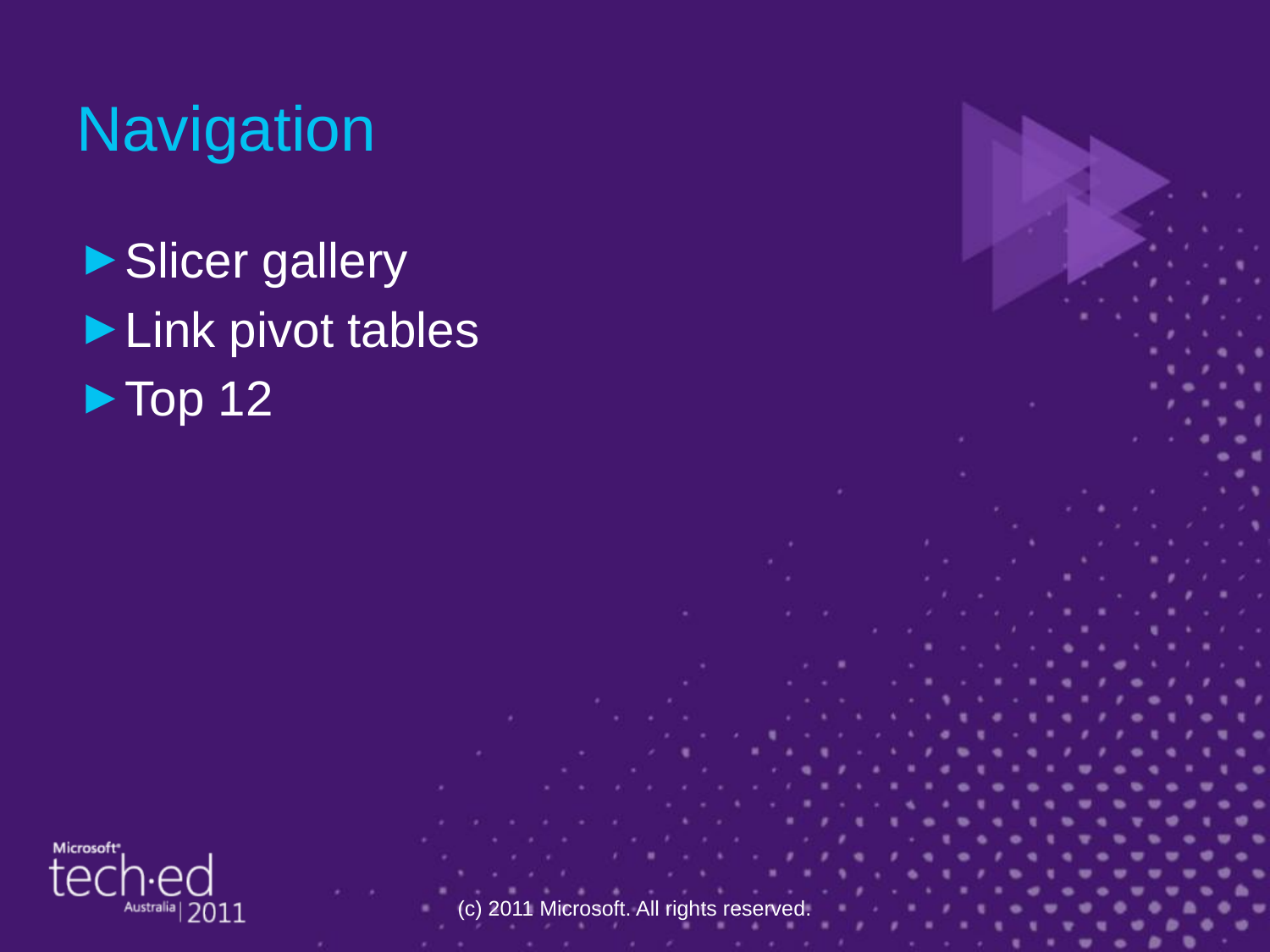

# Navigation
Slicer gallery
Link pivot tables
Top 12

(c) 2011 Microsoft. All rights reserved.